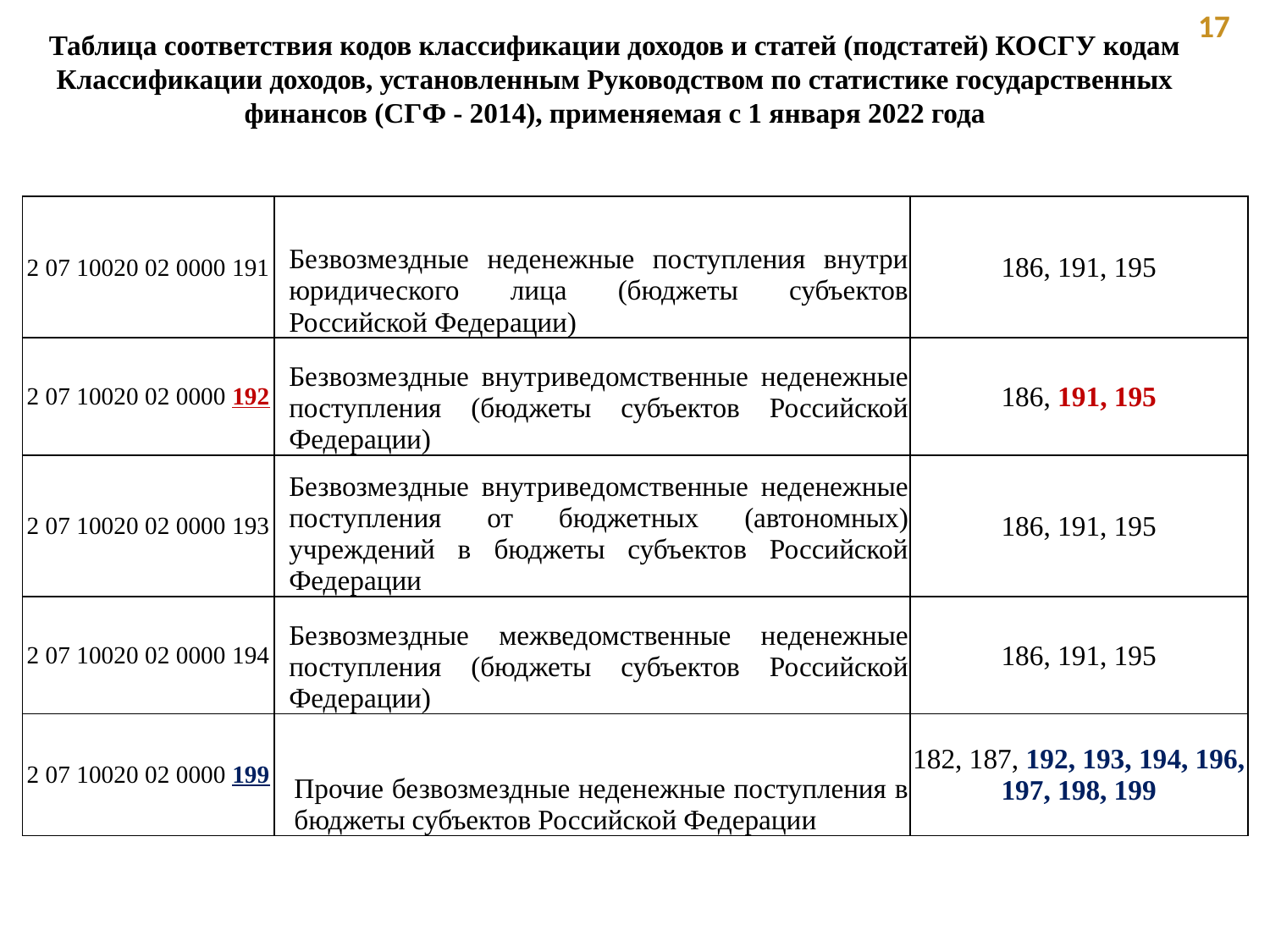

17
Таблица соответствия кодов классификации доходов и статей (подстатей) КОСГУ кодам Классификации доходов, установленным Руководством по статистике государственных финансов (СГФ - 2014), применяемая с 1 января 2022 года
| 2 07 10020 02 0000 191 | Безвозмездные неденежные поступления внутри юридического лица (бюджеты субъектов Российской Федерации) | 186, 191, 195 |
| --- | --- | --- |
| 2 07 10020 02 0000 192 | Безвозмездные внутриведомственные неденежные поступления (бюджеты субъектов Российской Федерации) | 186, 191, 195 |
| 2 07 10020 02 0000 193 | Безвозмездные внутриведомственные неденежные поступления от бюджетных (автономных) учреждений в бюджеты субъектов Российской Федерации | 186, 191, 195 |
| 2 07 10020 02 0000 194 | Безвозмездные межведомственные неденежные поступления (бюджеты субъектов Российской Федерации) | 186, 191, 195 |
| 2 07 10020 02 0000 199 | Прочие безвозмездные неденежные поступления в бюджеты субъектов Российской Федерации | 182, 187, 192, 193, 194, 196, 197, 198, 199 |